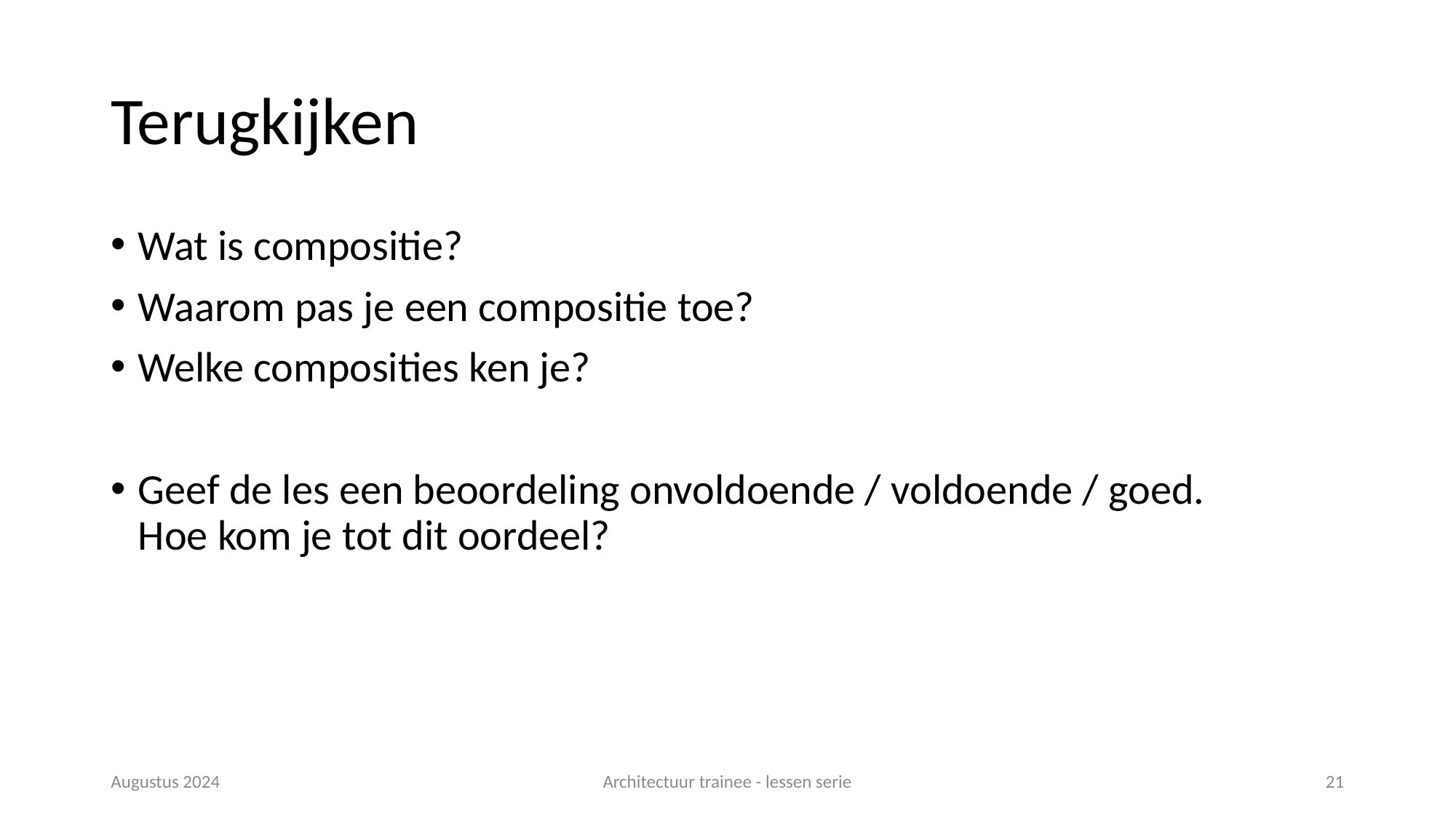

# Terugkijken
Wat is compositie?
Waarom pas je een compositie toe?
Welke composities ken je?

Geef de les een beoordeling onvoldoende / voldoende / goed.
Hoe kom je tot dit oordeel?
Augustus 2024
Architectuur trainee - lessen serie
21